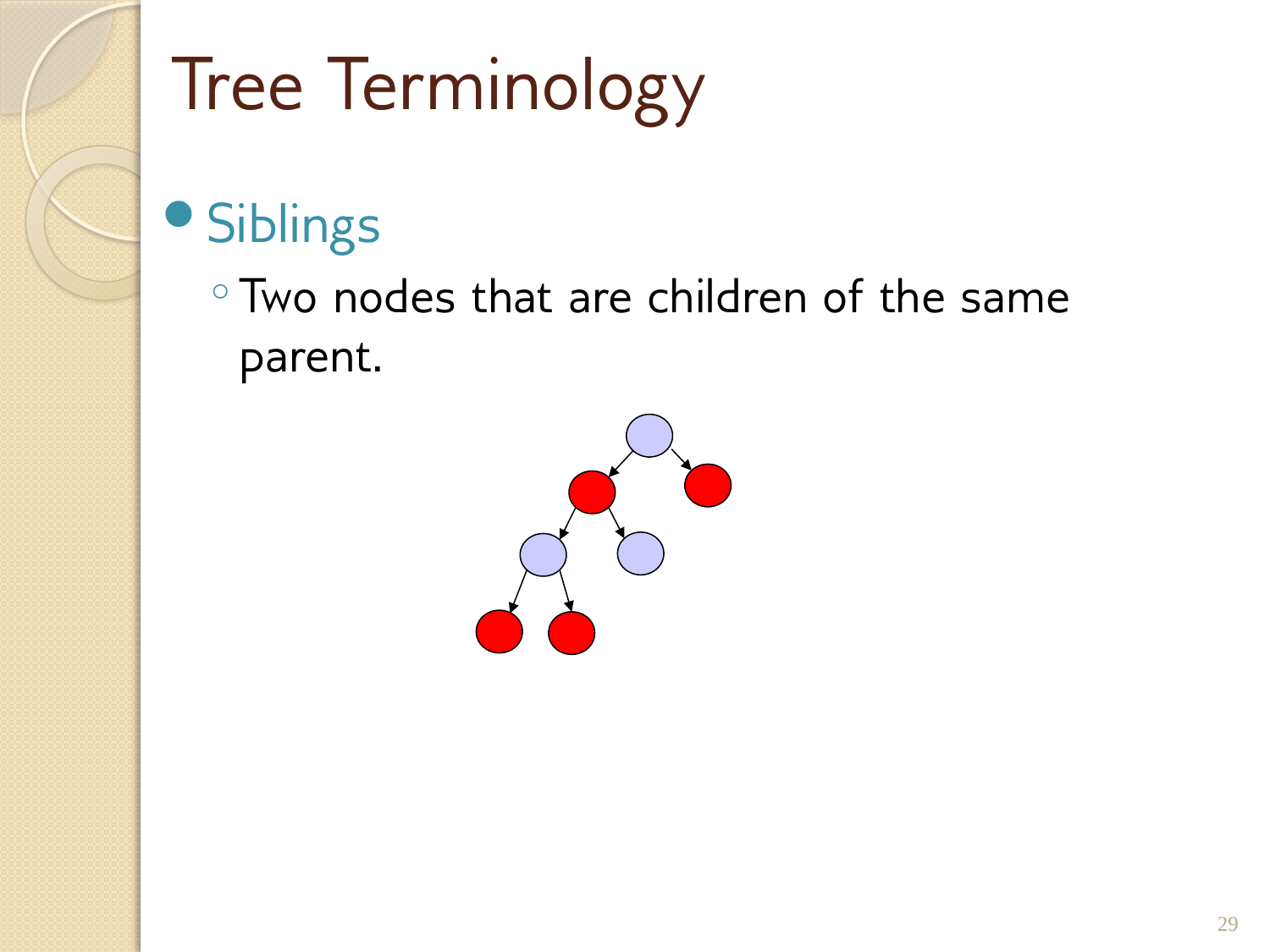

# Tree Terminology
Siblings
Two nodes that are children of the same parent.

29